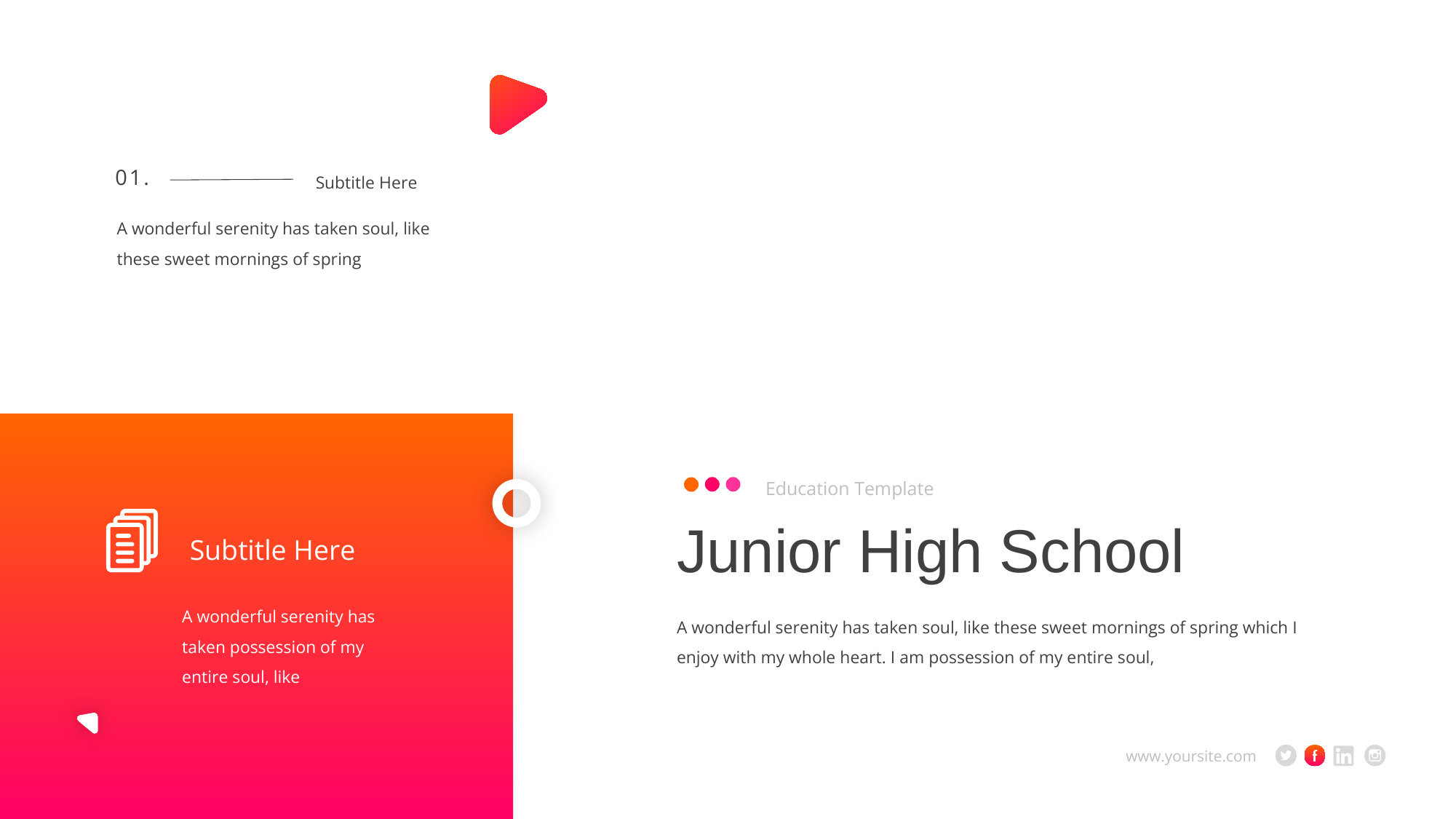

Subtitle Here
01.
A wonderful serenity has taken soul, like these sweet mornings of spring

Education Template

Junior High School

Subtitle Here
A wonderful serenity has taken possession of my entire soul, like
A wonderful serenity has taken soul, like these sweet mornings of spring which I enjoy with my whole heart. I am possession of my entire soul,

www.yoursite.com